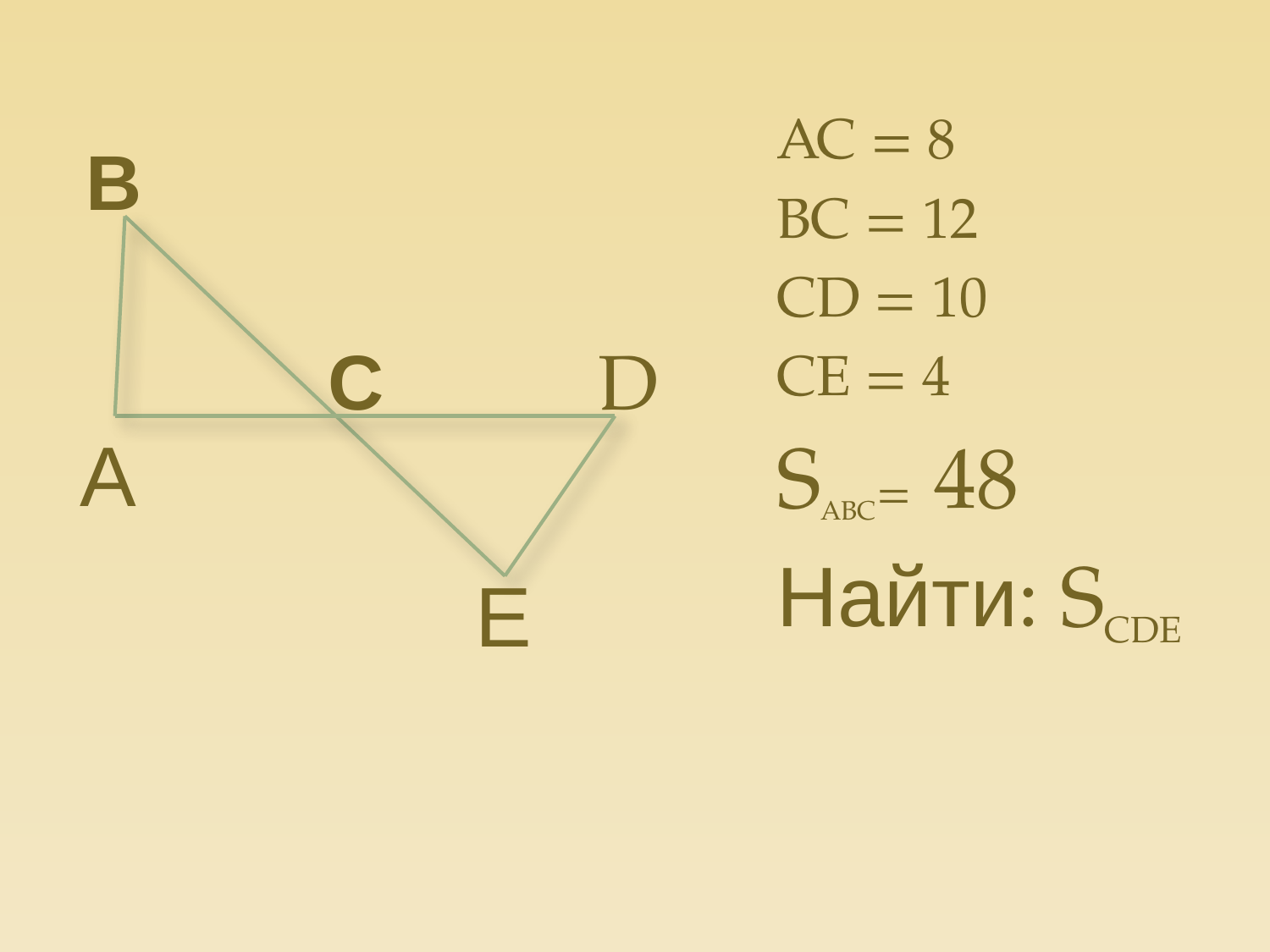

#
AC = 8
BC = 12
CD = 10
CE = 4
SABC=  48
Найти: SCDE

В
С
D
А
Е